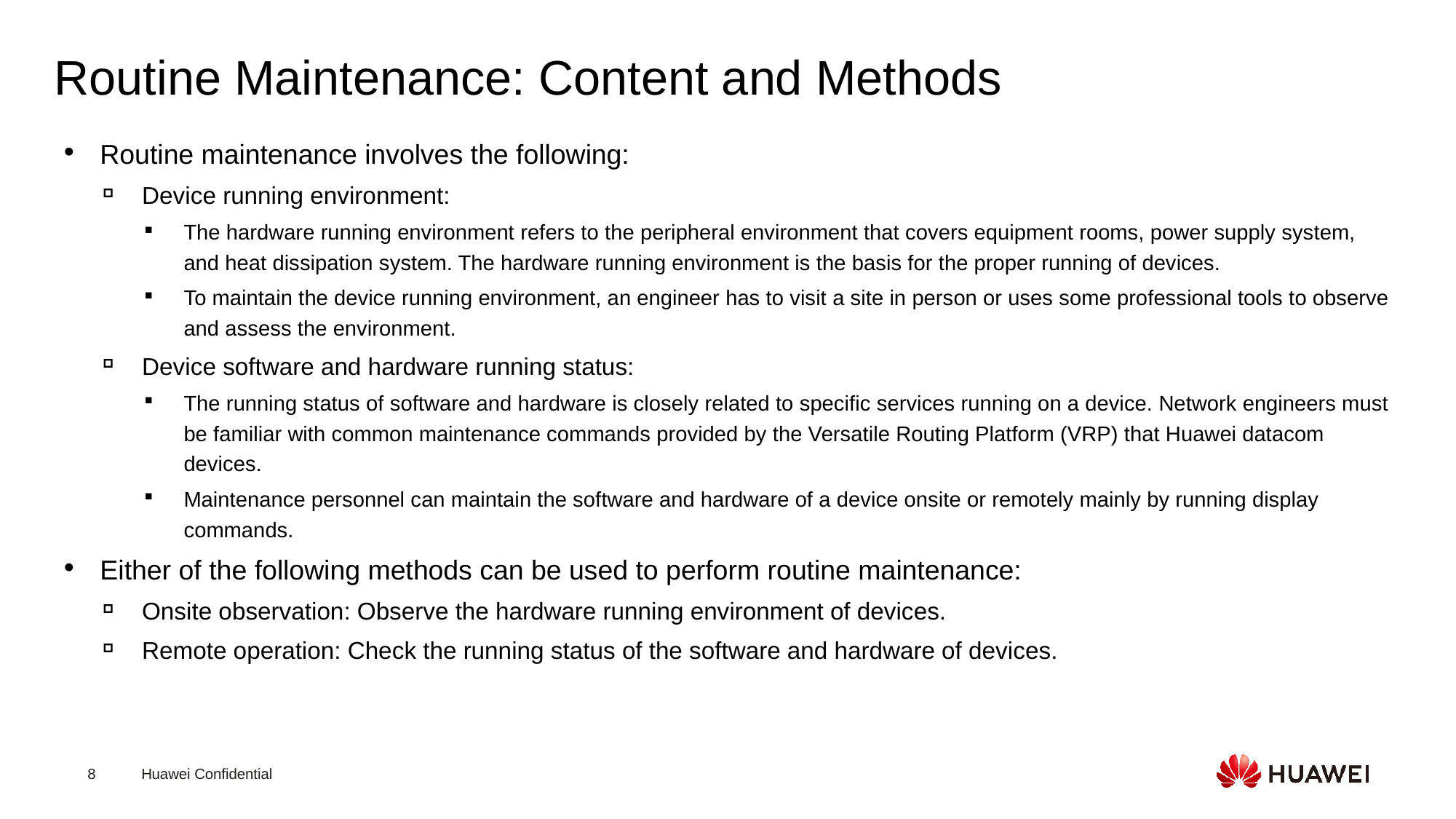

# Routine Maintenance: Content and Methods
Routine maintenance involves the following:
Device running environment:
The hardware running environment refers to the peripheral environment that covers equipment rooms, power supply system, and heat dissipation system. The hardware running environment is the basis for the proper running of devices.
To maintain the device running environment, an engineer has to visit a site in person or uses some professional tools to observe and assess the environment.
Device software and hardware running status:
The running status of software and hardware is closely related to specific services running on a device. Network engineers must be familiar with common maintenance commands provided by the Versatile Routing Platform (VRP) that Huawei datacom devices.
Maintenance personnel can maintain the software and hardware of a device onsite or remotely mainly by running display commands.
Either of the following methods can be used to perform routine maintenance:
Onsite observation: Observe the hardware running environment of devices.
Remote operation: Check the running status of the software and hardware of devices.